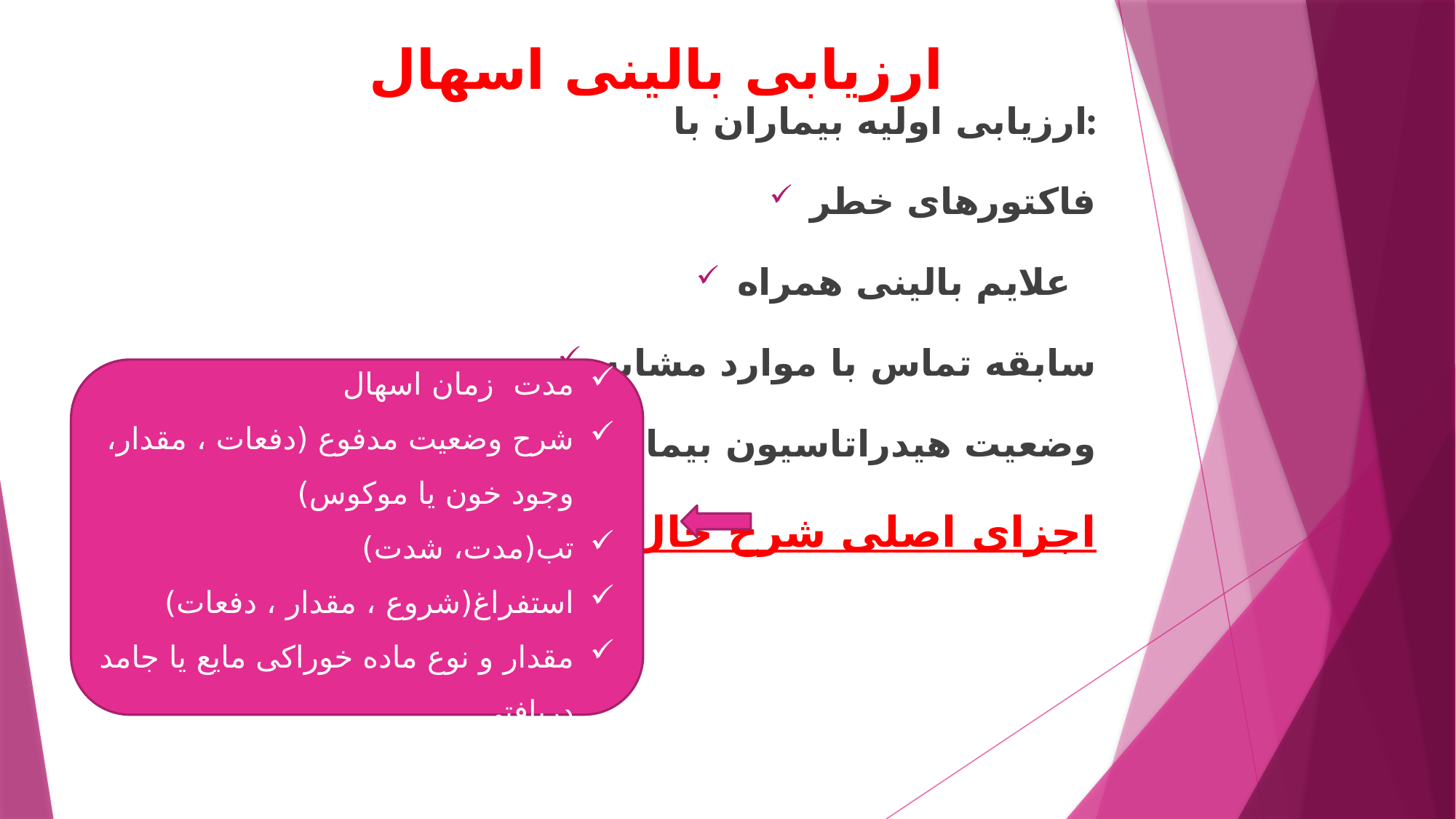

# ارزیابی بالینی اسهال
ارزیابی اولیه بیماران با:
فاکتورهای خطر
علایم بالینی همراه
سابقه تماس با موارد مشابه
وضعیت هیدراتاسیون بیمار
اجزای اصلی شرح حال

مدت  زمان اسهال
شرح وضعیت مدفوع (دفعات ، مقدار، وجود خون یا موکوس)
تب(مدت، شدت)
استفراغ(شروع ، مقدار ، دفعات)
مقدار و نوع ماده خوراکی مایع یا جامد دریافتی